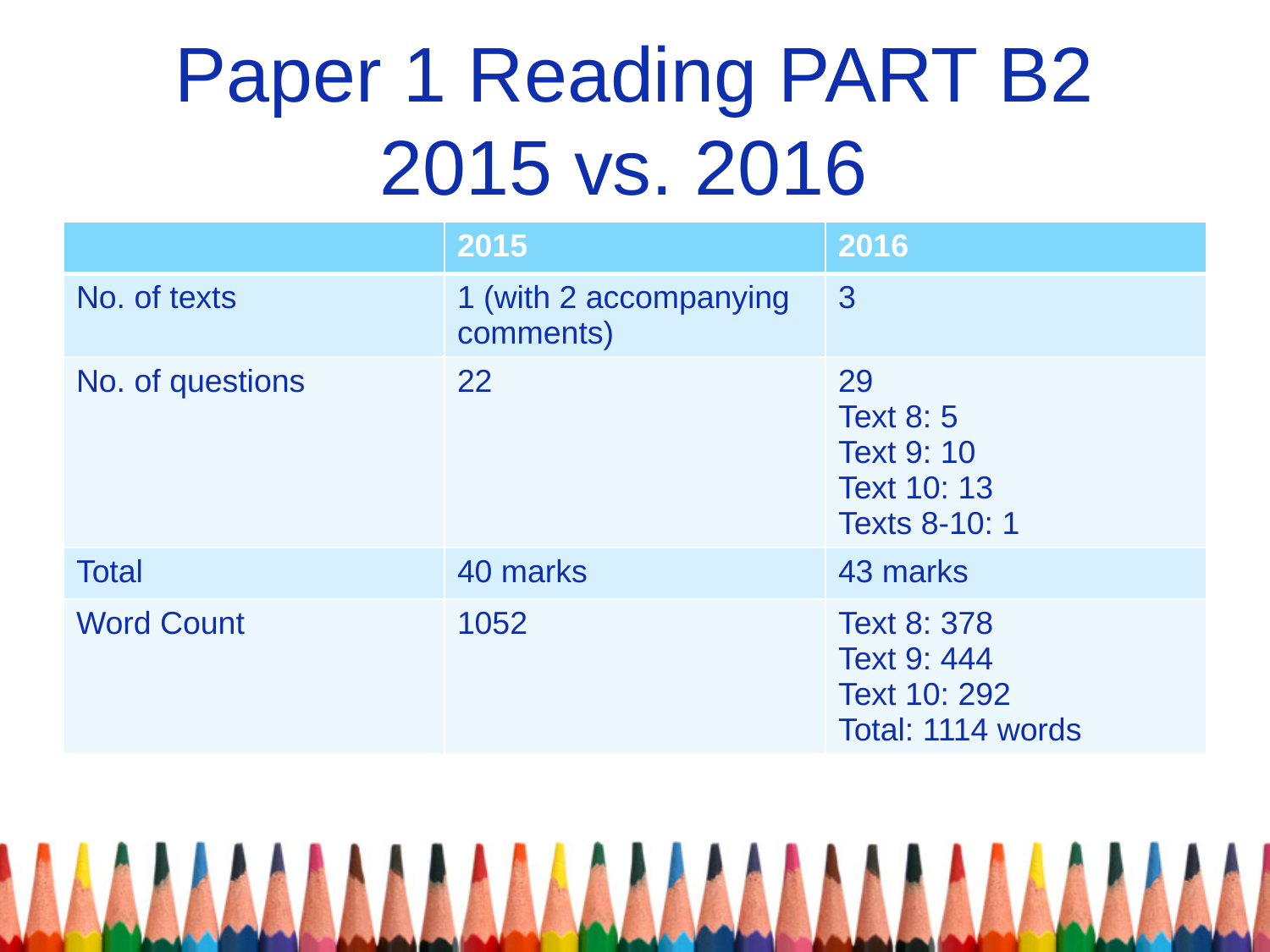

# Paper 1 Reading PART B2 2015 vs. 2016
|  | 2015 | 2016 |
| --- | --- | --- |
| No. of texts | 1 (with 2 accompanying comments) | 3 |
| No. of questions | 22 | 29 Text 8: 5 Text 9: 10 Text 10: 13 Texts 8-10: 1 |
| Total | 40 marks | 43 marks |
| Word Count | 1052 | Text 8: 378 Text 9: 444 Text 10: 292 Total: 1114 words |